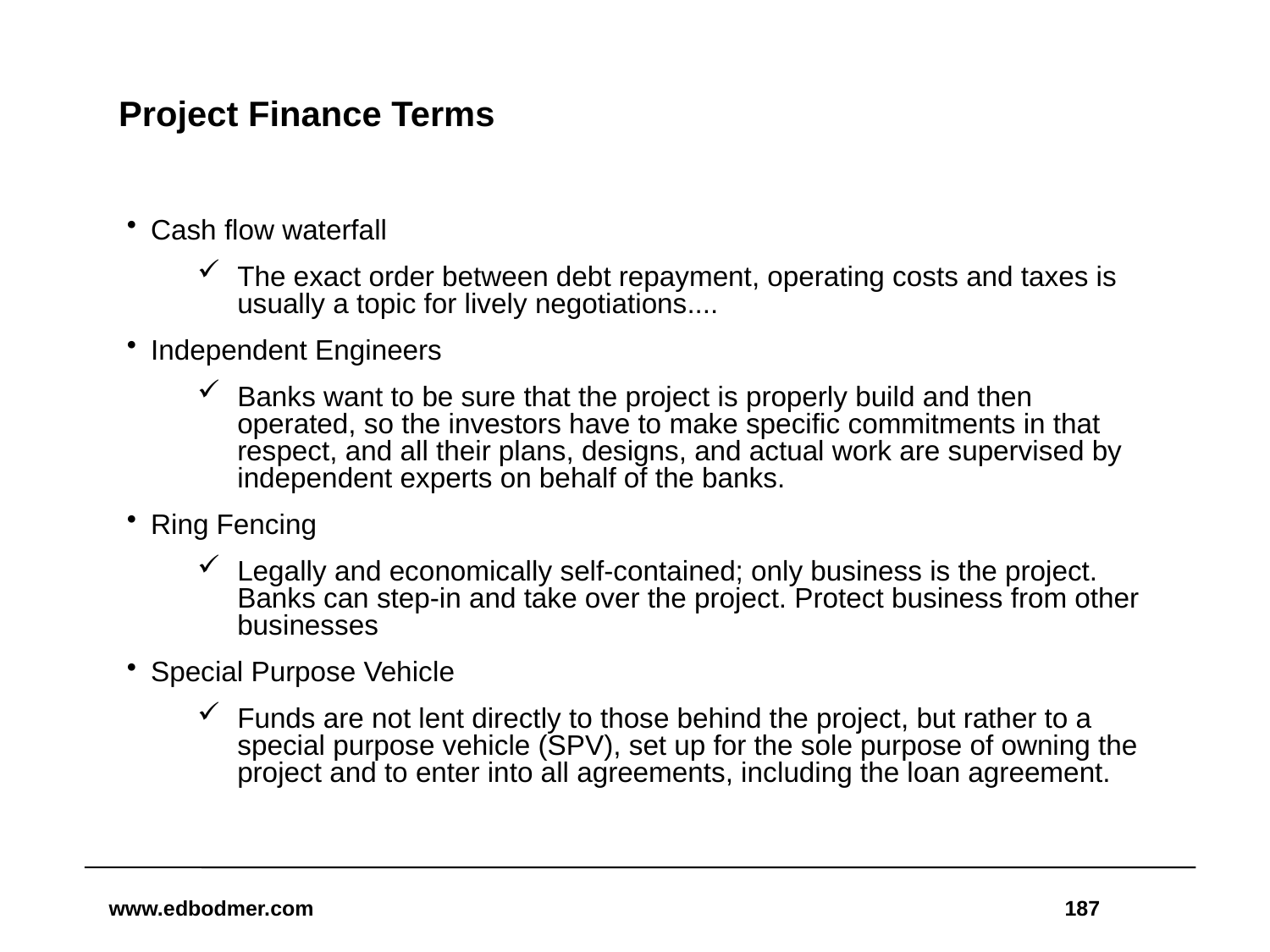

# Project Finance Terms
Cash flow waterfall
The exact order between debt repayment, operating costs and taxes is usually a topic for lively negotiations....
Independent Engineers
Banks want to be sure that the project is properly build and then operated, so the investors have to make specific commitments in that respect, and all their plans, designs, and actual work are supervised by independent experts on behalf of the banks.
Ring Fencing
Legally and economically self-contained; only business is the project.  Banks can step-in and take over the project. Protect business from other businesses
Special Purpose Vehicle
Funds are not lent directly to those behind the project, but rather to a special purpose vehicle (SPV), set up for the sole purpose of owning the project and to enter into all agreements, including the loan agreement.